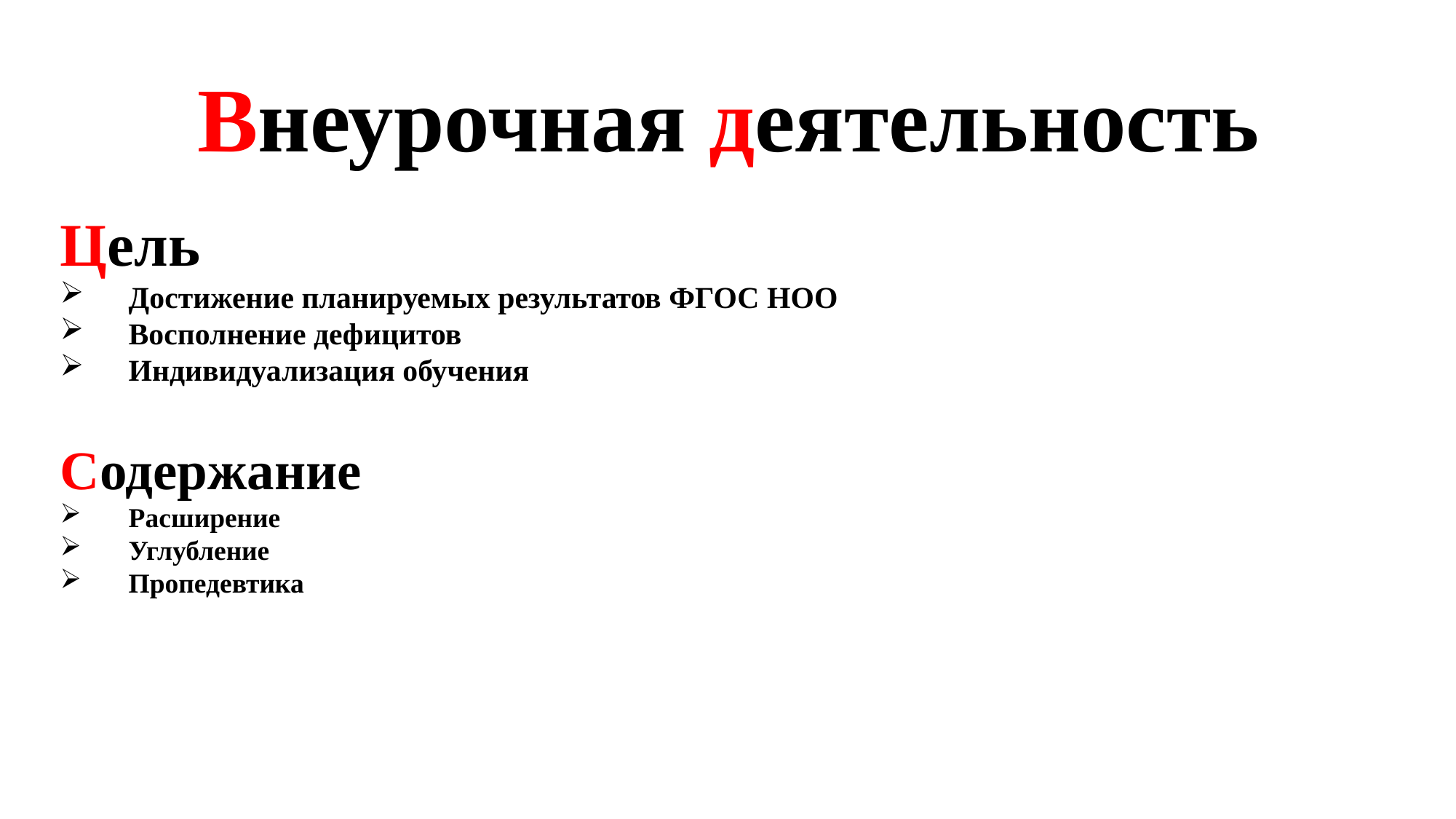

Внеурочная деятельность
Цель
Достижение планируемых результатов ФГОС НОО
Восполнение дефицитов
Индивидуализация обучения
Содержание
Расширение
Углубление
Пропедевтика